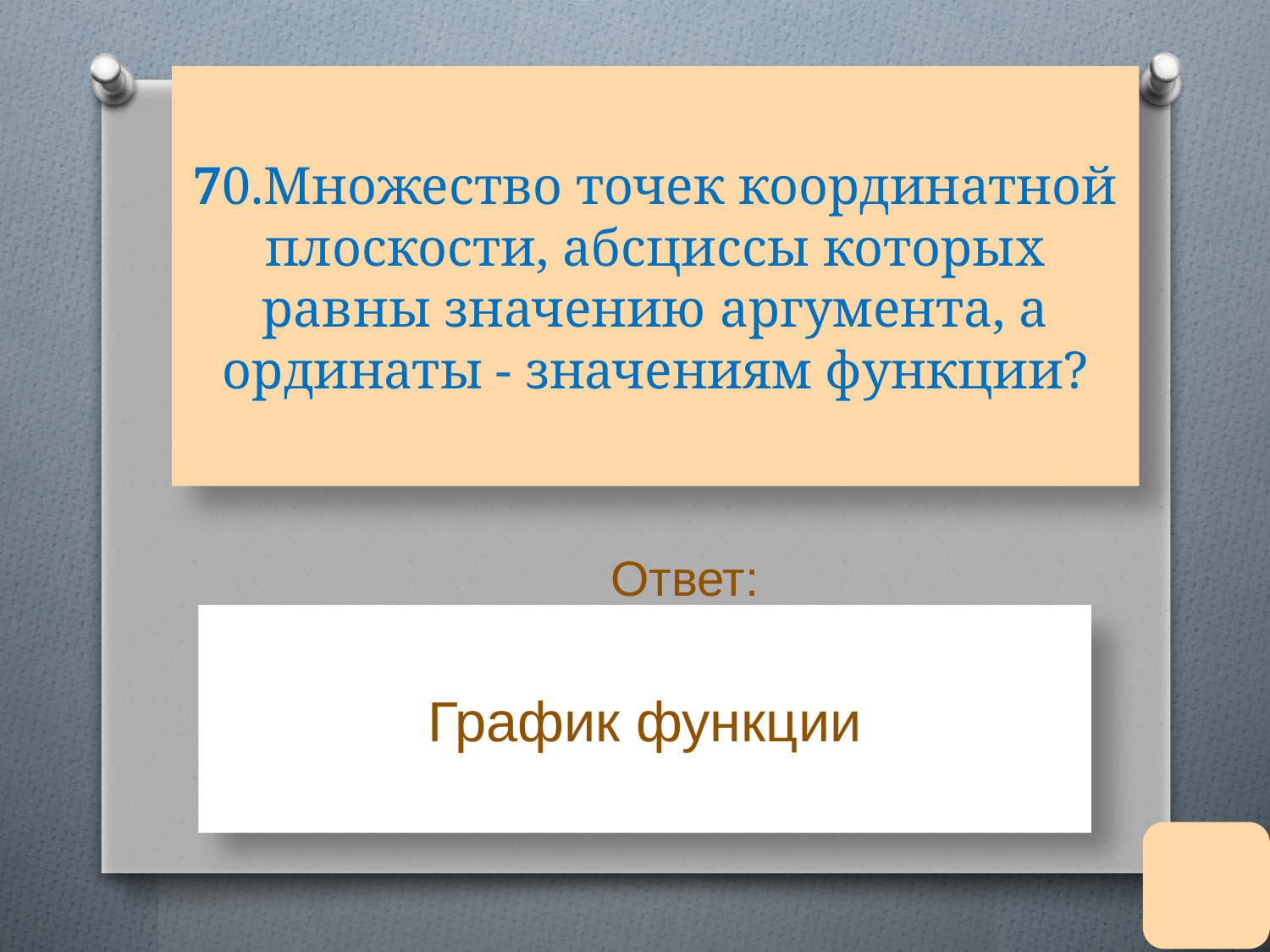

# 70.Множество точек координатной плоскости, абсциссы которых равны значению аргумента, а ординаты - значениям функции?
Ответ:
График функции